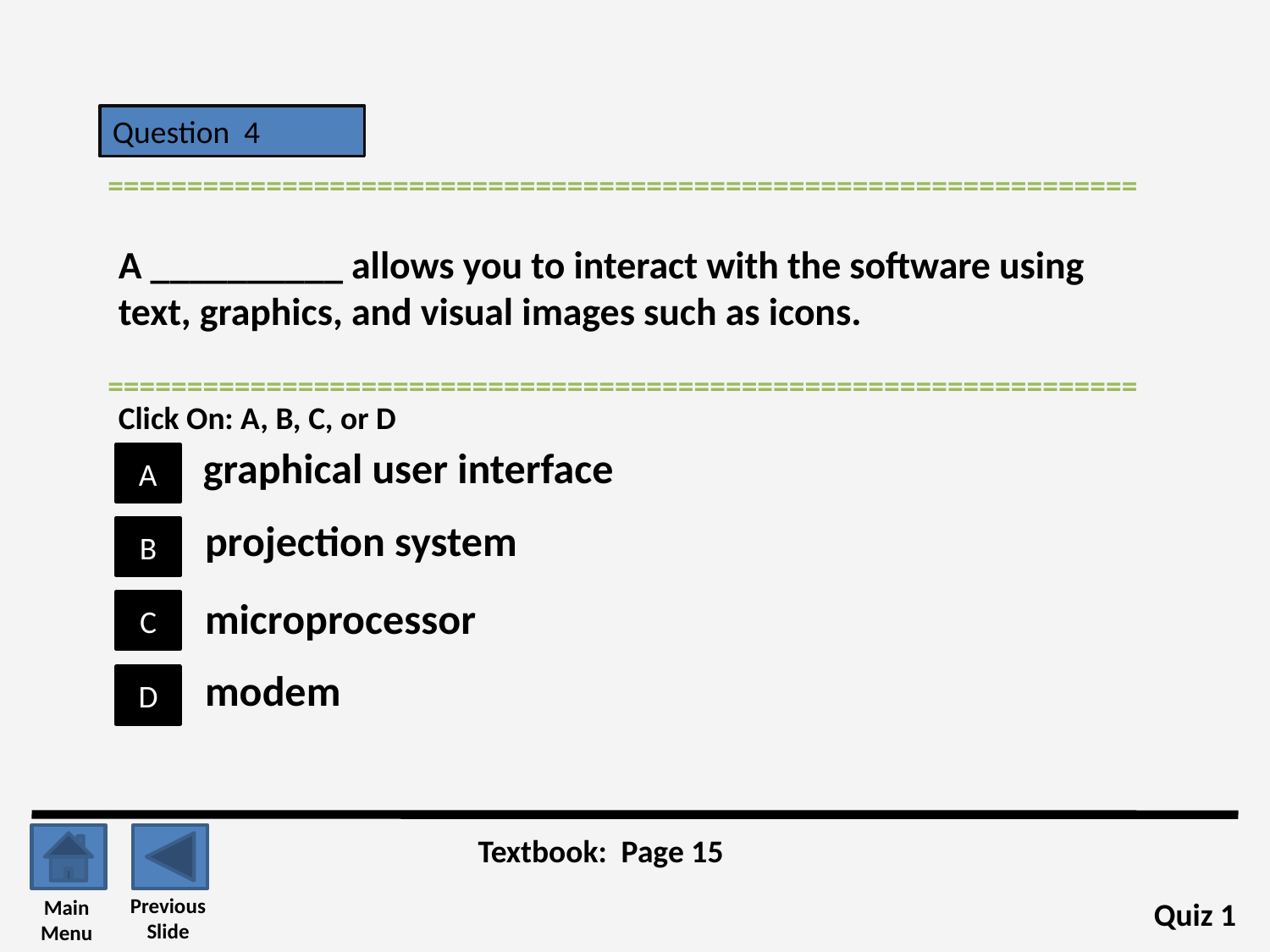

Question  4
=================================================================
A __________ allows you to interact with the software using text, graphics, and visual images such as icons.
=================================================================
Click On: A, B, C, or D
graphical user interface
A
projection system
B
microprocessor
C
modem
D

Textbook:  Page 15
Previous
Slide
Main
Menu
Quiz 1